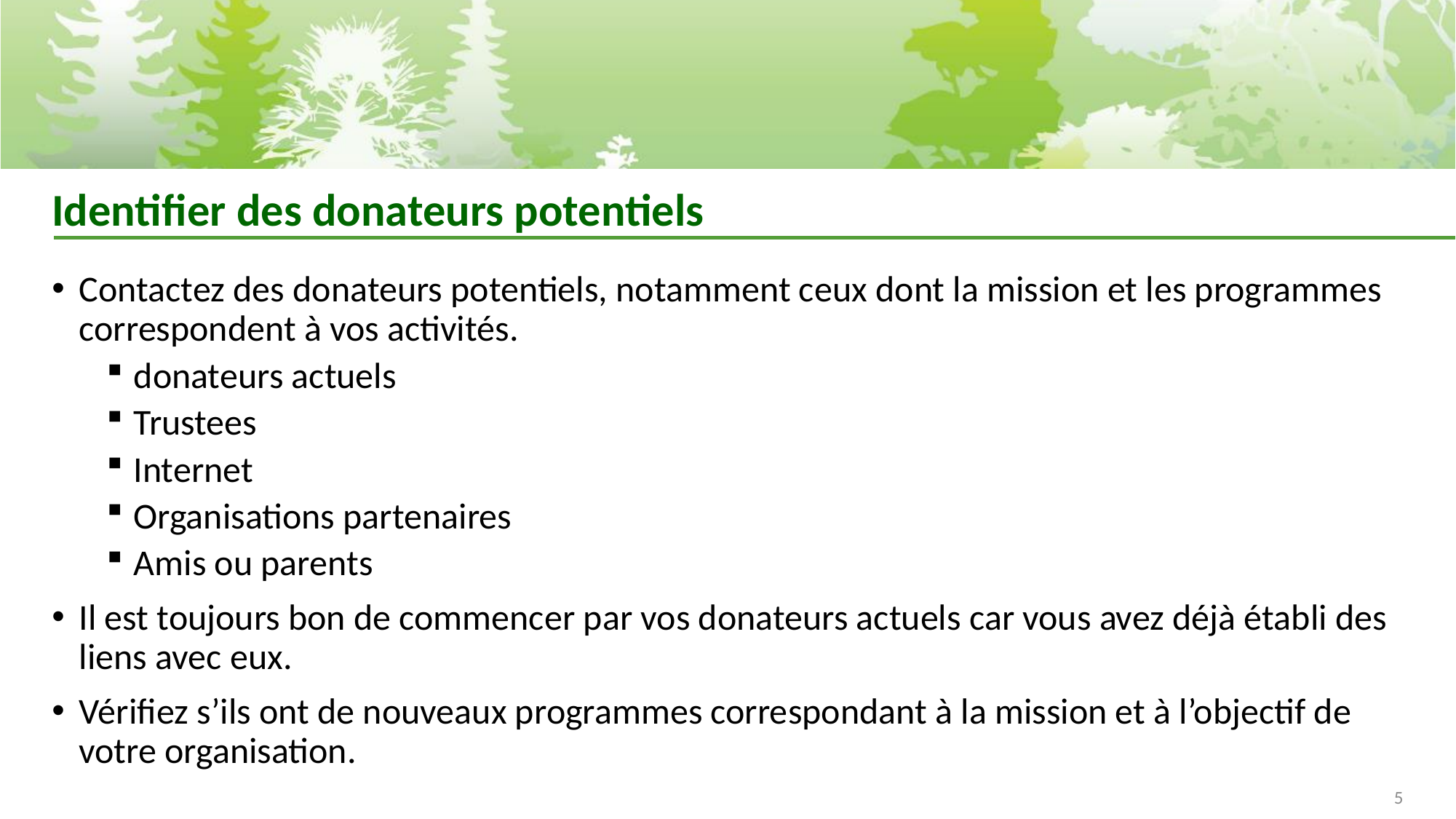

# Identifier des donateurs potentiels
Contactez des donateurs potentiels, notamment ceux dont la mission et les programmes correspondent à vos activités.
donateurs actuels
Trustees
Internet
Organisations partenaires
Amis ou parents
Il est toujours bon de commencer par vos donateurs actuels car vous avez déjà établi des liens avec eux.
Vérifiez s’ils ont de nouveaux programmes correspondant à la mission et à l’objectif de votre organisation.
5